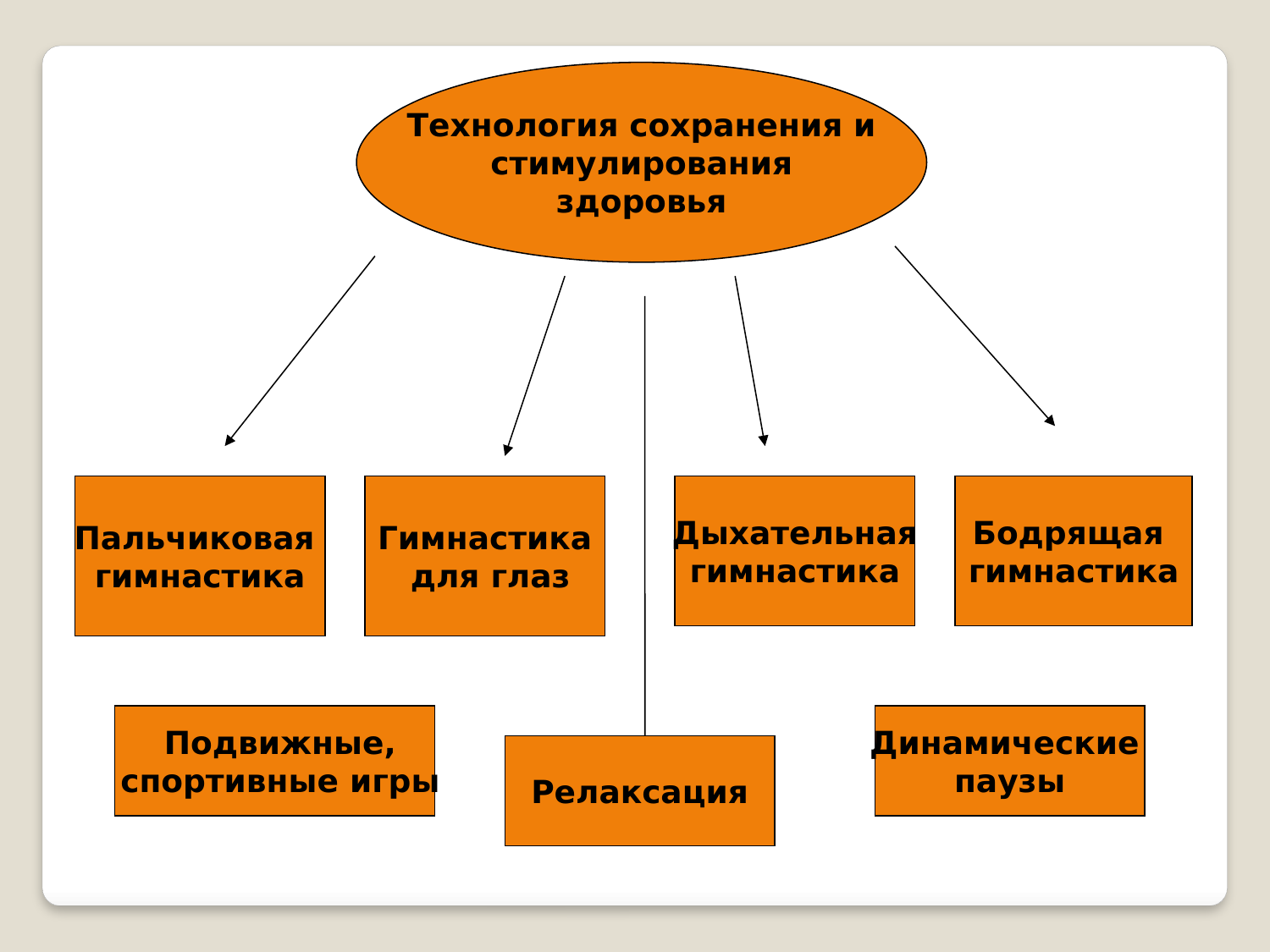

Технология сохранения и
 стимулирования
здоровья

Пальчиковая
гимнастика
Гимнастика
 для глаз
Дыхательная
гимнастика
Бодрящая
гимнастика
 Подвижные,
 спортивные игры
Динамические
паузы
 Релаксация